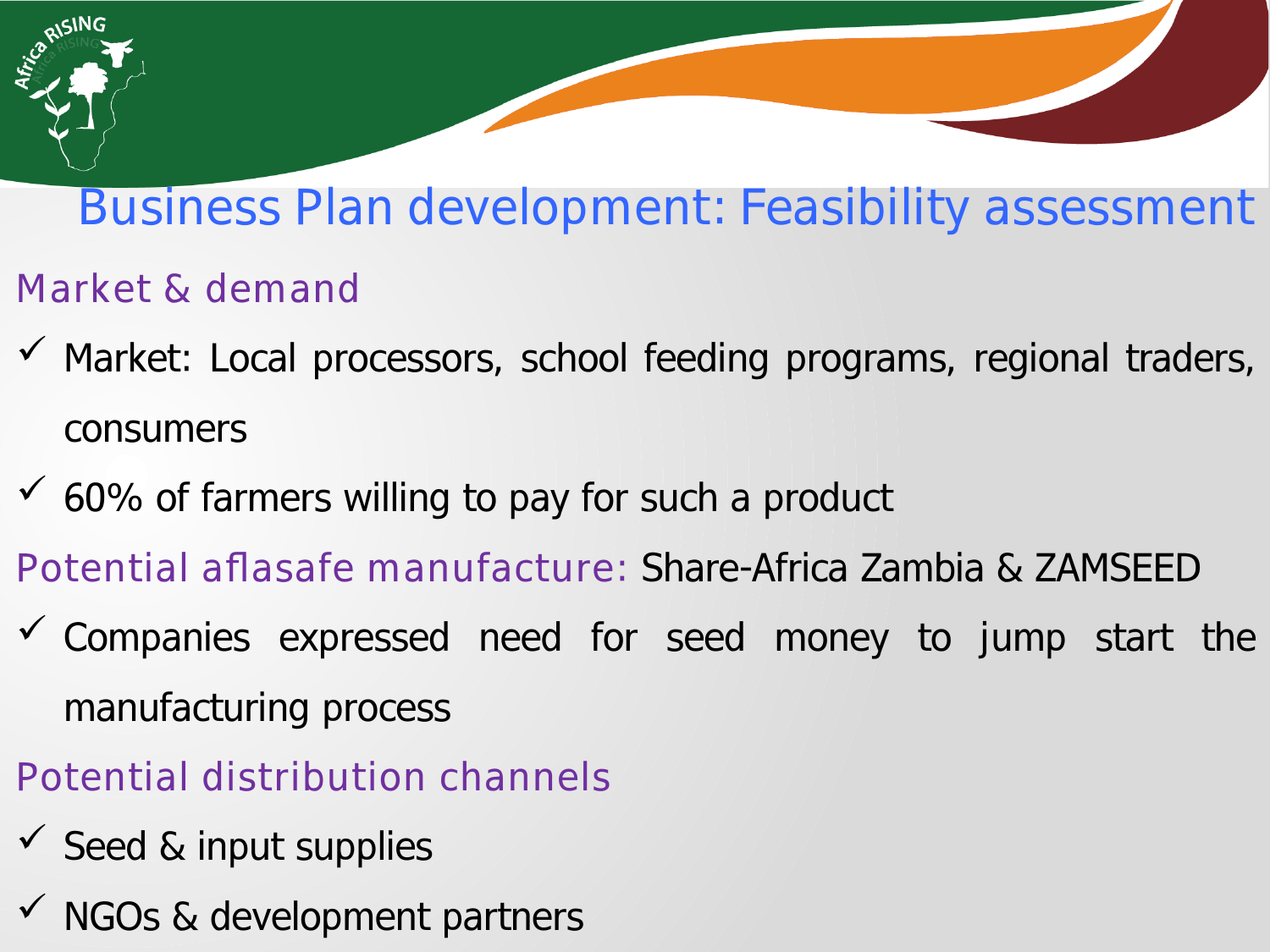

Business Plan development: Feasibility assessment
Market & demand
Market: Local processors, school feeding programs, regional traders, consumers
60% of farmers willing to pay for such a product
Potential aflasafe manufacture: Share-Africa Zambia & ZAMSEED
Companies expressed need for seed money to jump start the manufacturing process
Potential distribution channels
Seed & input supplies
NGOs & development partners